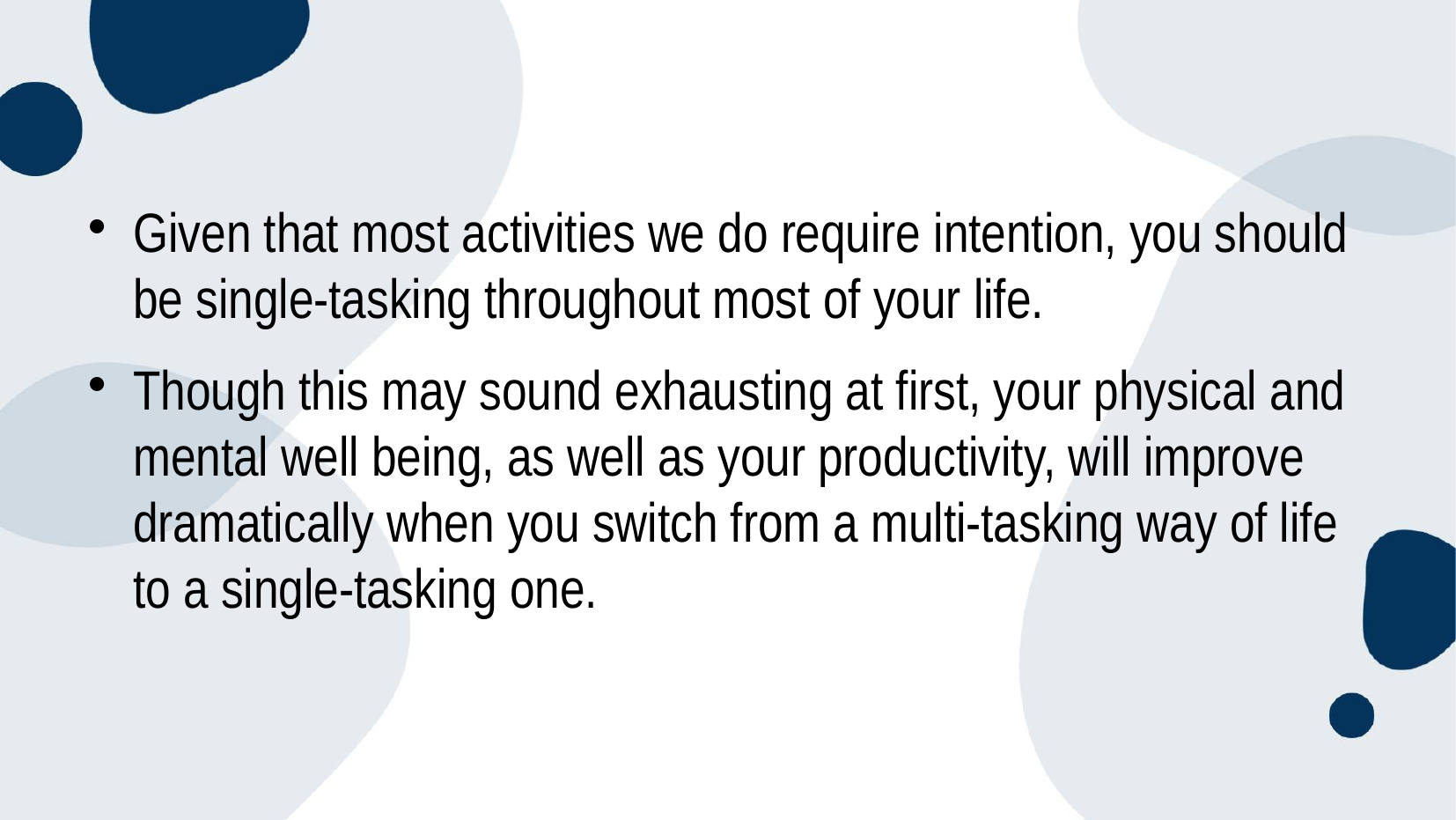

Given that most activities we do require intention, you should be single-tasking throughout most of your life.
Though this may sound exhausting at first, your physical and mental well being, as well as your productivity, will improve dramatically when you switch from a multi-tasking way of life to a single-tasking one.